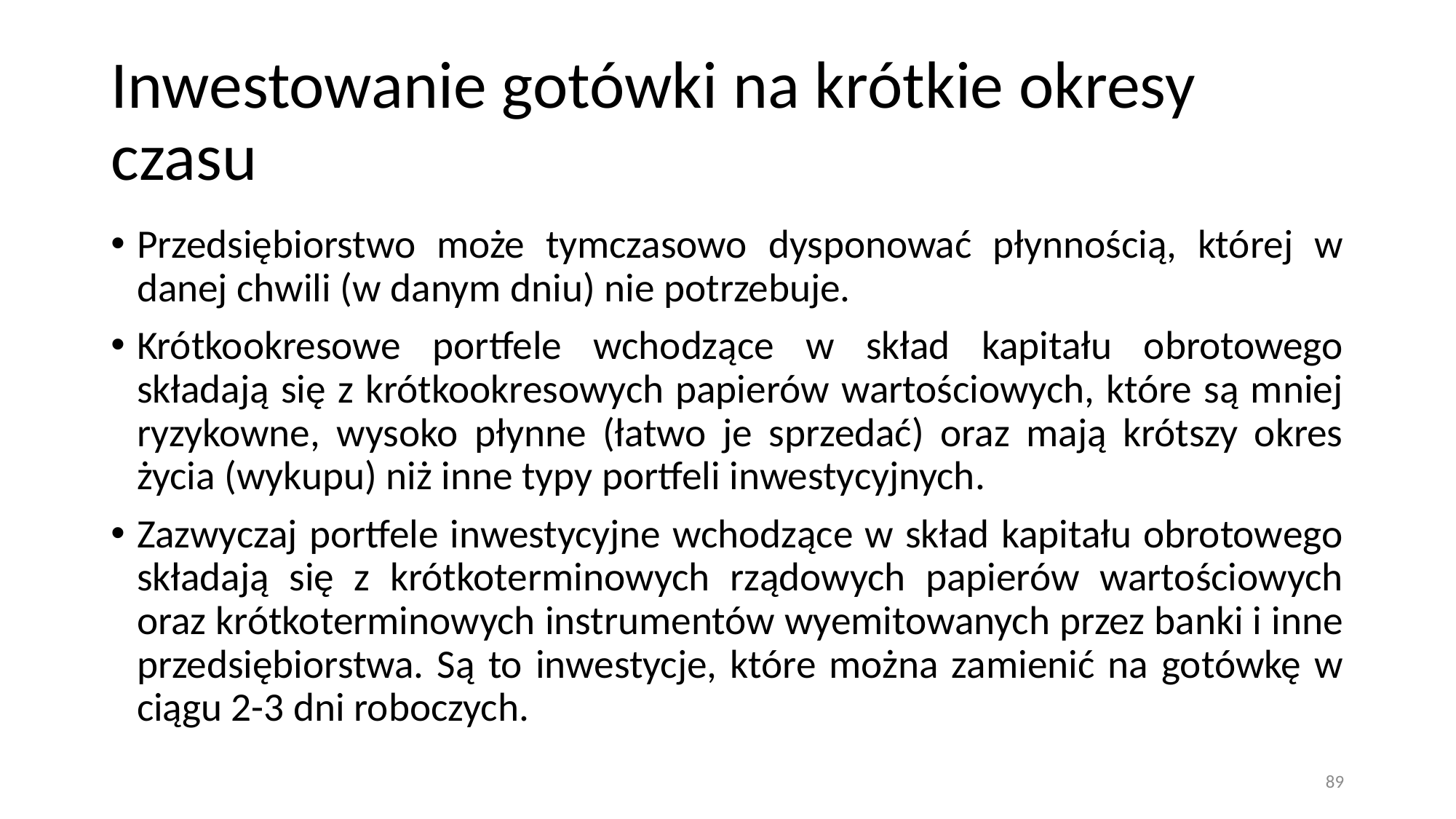

# Inwestowanie gotówki na krótkie okresy czasu
Przedsiębiorstwo może tymczasowo dysponować płynnością, której w danej chwili (w danym dniu) nie potrzebuje.
Krótkookresowe portfele wchodzące w skład kapitału obrotowego składają się z krótkookresowych papierów wartościowych, które są mniej ryzykowne, wysoko płynne (łatwo je sprzedać) oraz mają krótszy okres życia (wykupu) niż inne typy portfeli inwestycyjnych.
Zazwyczaj portfele inwestycyjne wchodzące w skład kapitału obrotowego składają się z krótkoterminowych rządowych papierów wartościowych oraz krótkoterminowych instrumentów wyemitowanych przez banki i inne przedsiębiorstwa. Są to inwestycje, które można zamienić na gotówkę w ciągu 2-3 dni roboczych.

89